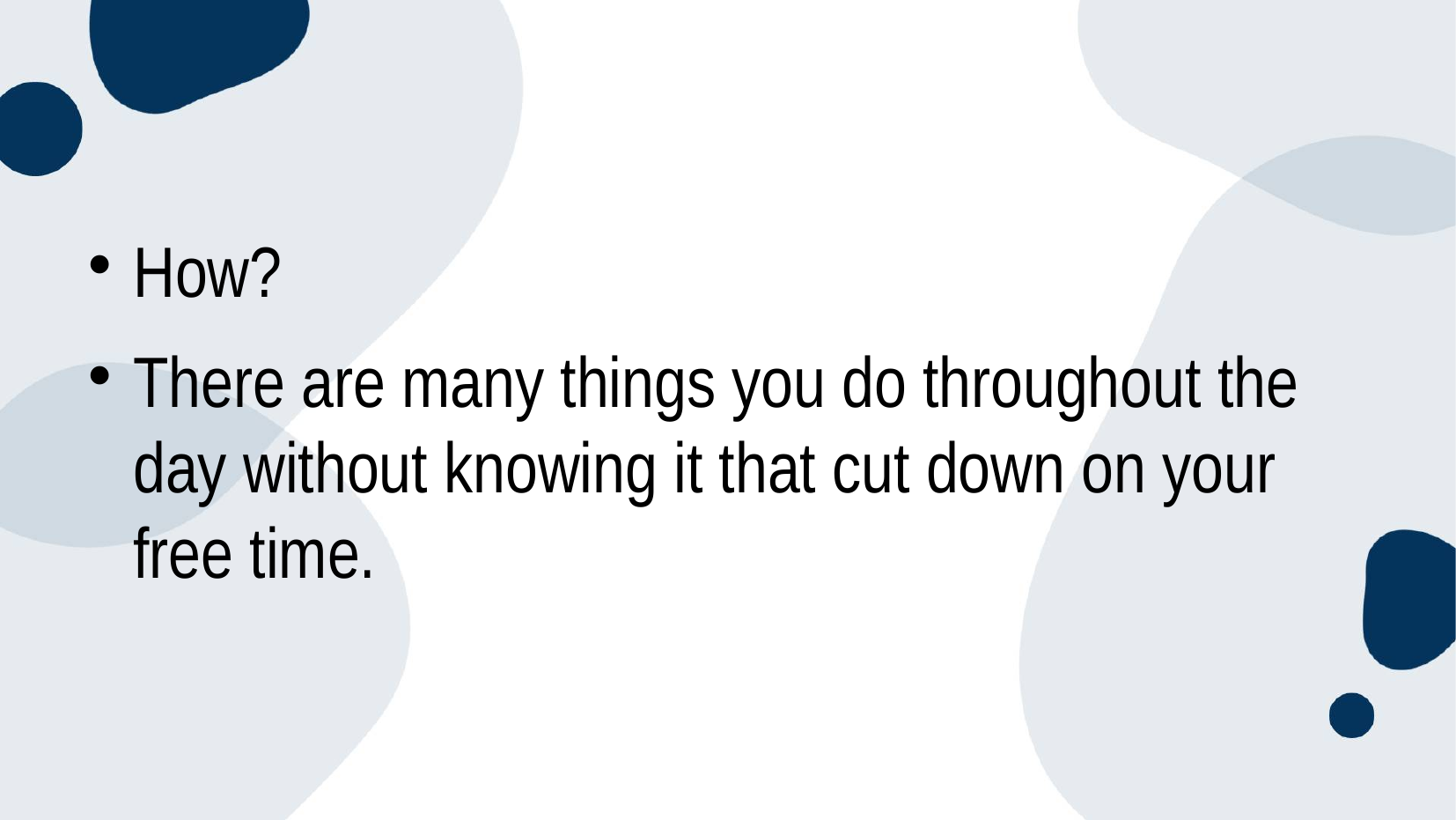

How?
There are many things you do throughout the day without knowing it that cut down on your free time.